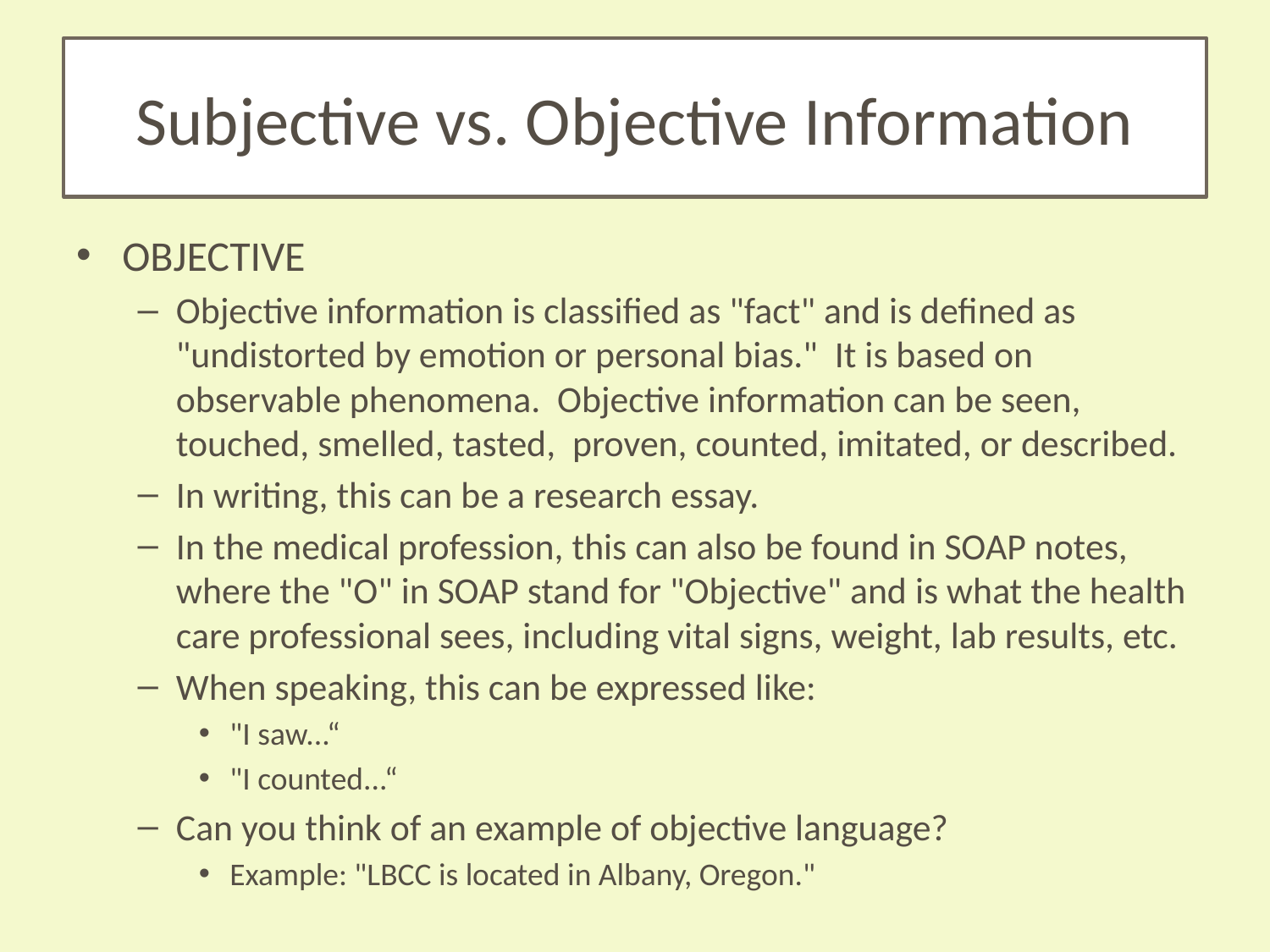

# Subjective vs. Objective Information
OBJECTIVE
Objective information is classified as "fact" and is defined as "undistorted by emotion or personal bias."  It is based on observable phenomena.  Objective information can be seen, touched, smelled, tasted,  proven, counted, imitated, or described.
In writing, this can be a research essay.
In the medical profession, this can also be found in SOAP notes, where the "O" in SOAP stand for "Objective" and is what the health care professional sees, including vital signs, weight, lab results, etc.
When speaking, this can be expressed like:
"I saw...“
"I counted...“
Can you think of an example of objective language?
Example: "LBCC is located in Albany, Oregon."